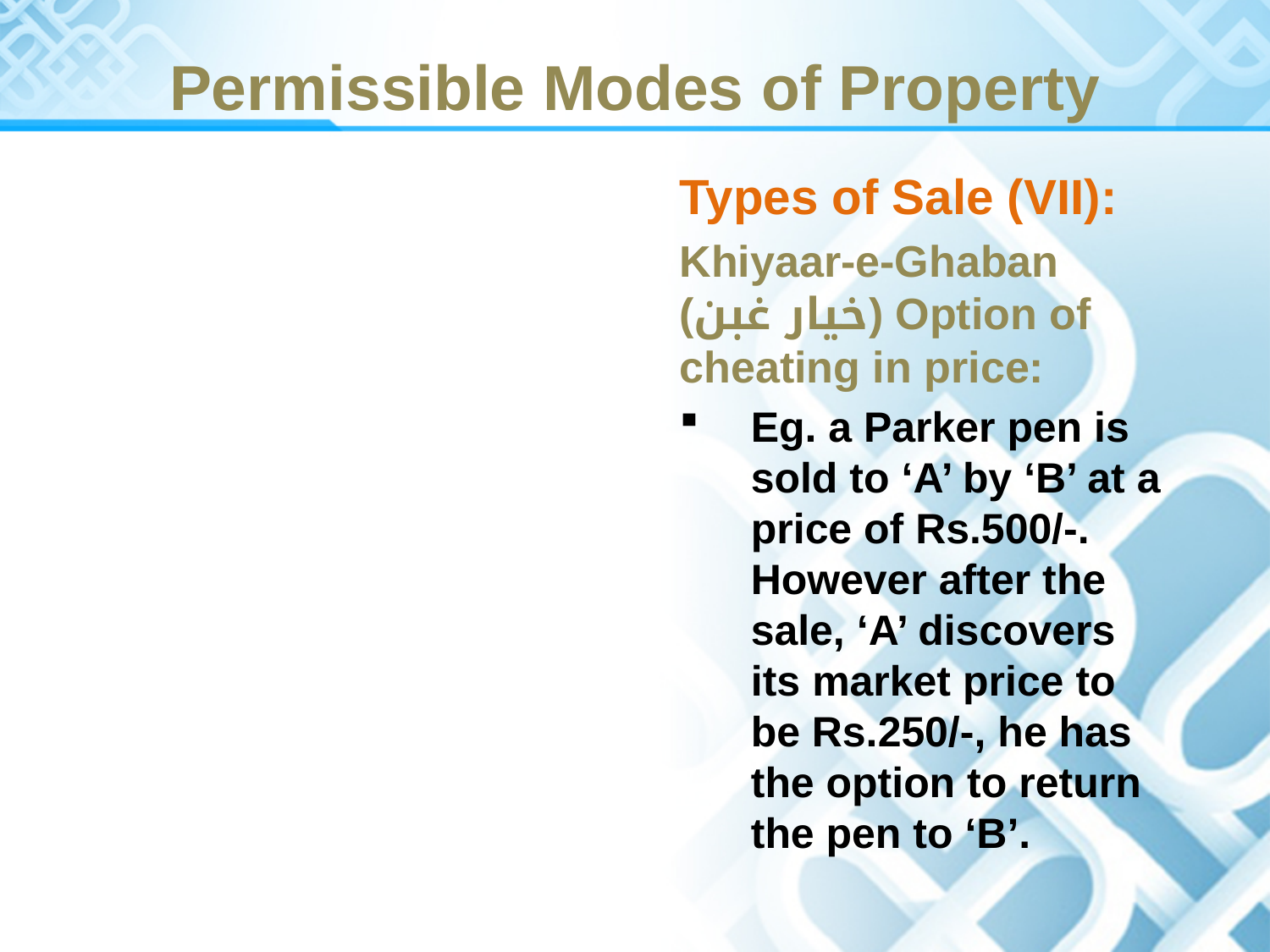

Permissible Modes of Property
Types of Sale (VII):
Khiyaar-e-Ghaban (خیار غبن) Option of cheating in price:
Eg. a Parker pen is sold to ‘A’ by ‘B’ at a price of Rs.500/-. However after the sale, ‘A’ discovers its market price to be Rs.250/-, he has the option to return the pen to ‘B’.